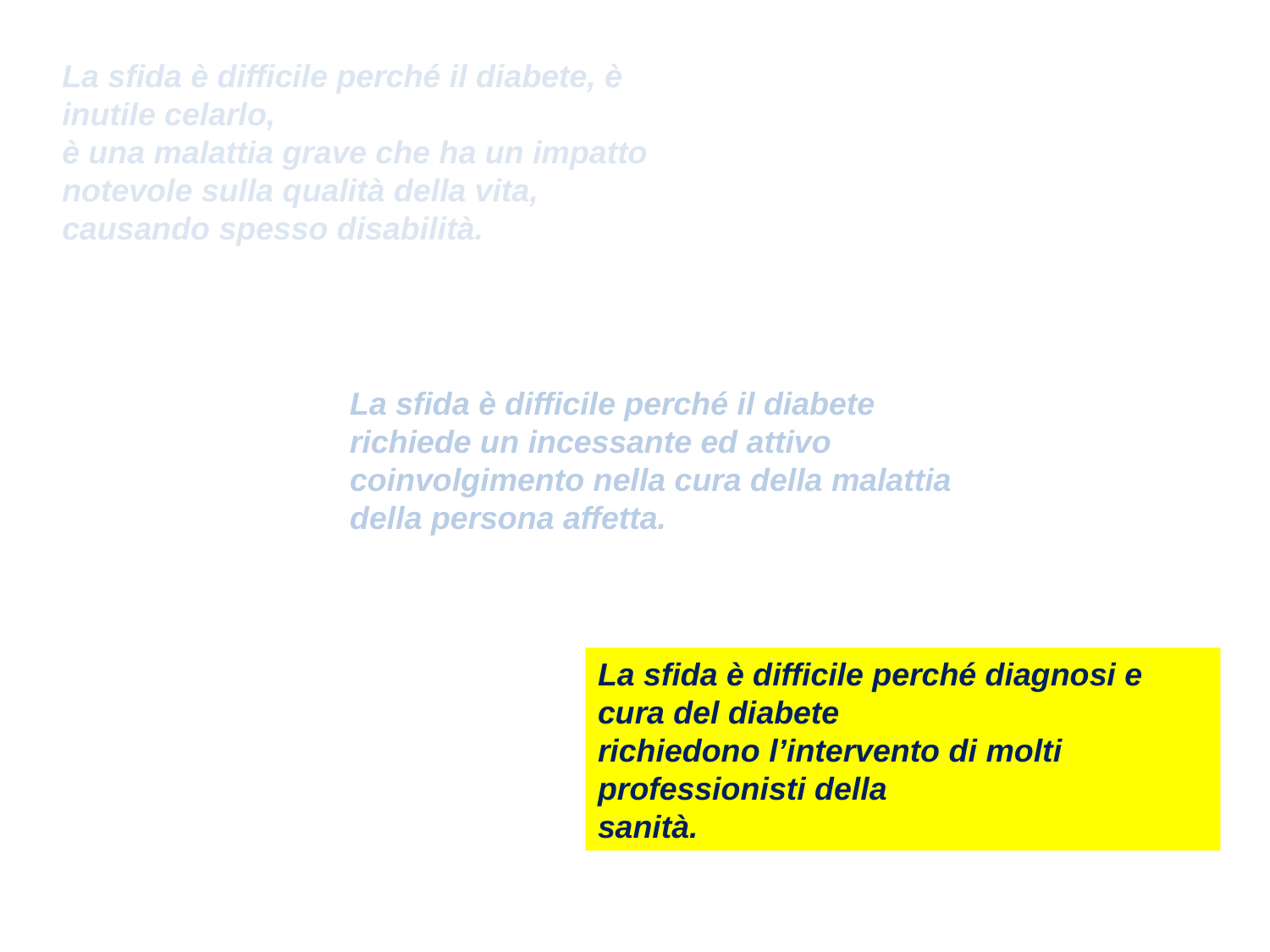

La sfida è difficile perché il diabete, è inutile celarlo,
è una malattia grave che ha un impatto notevole sulla qualità della vita, causando spesso disabilità.
La sfida è difficile perché il diabete richiede un incessante ed attivo coinvolgimento nella cura della malattia della persona affetta.
La sfida è difficile perché diagnosi e cura del diabete
richiedono l’intervento di molti professionisti della
sanità.